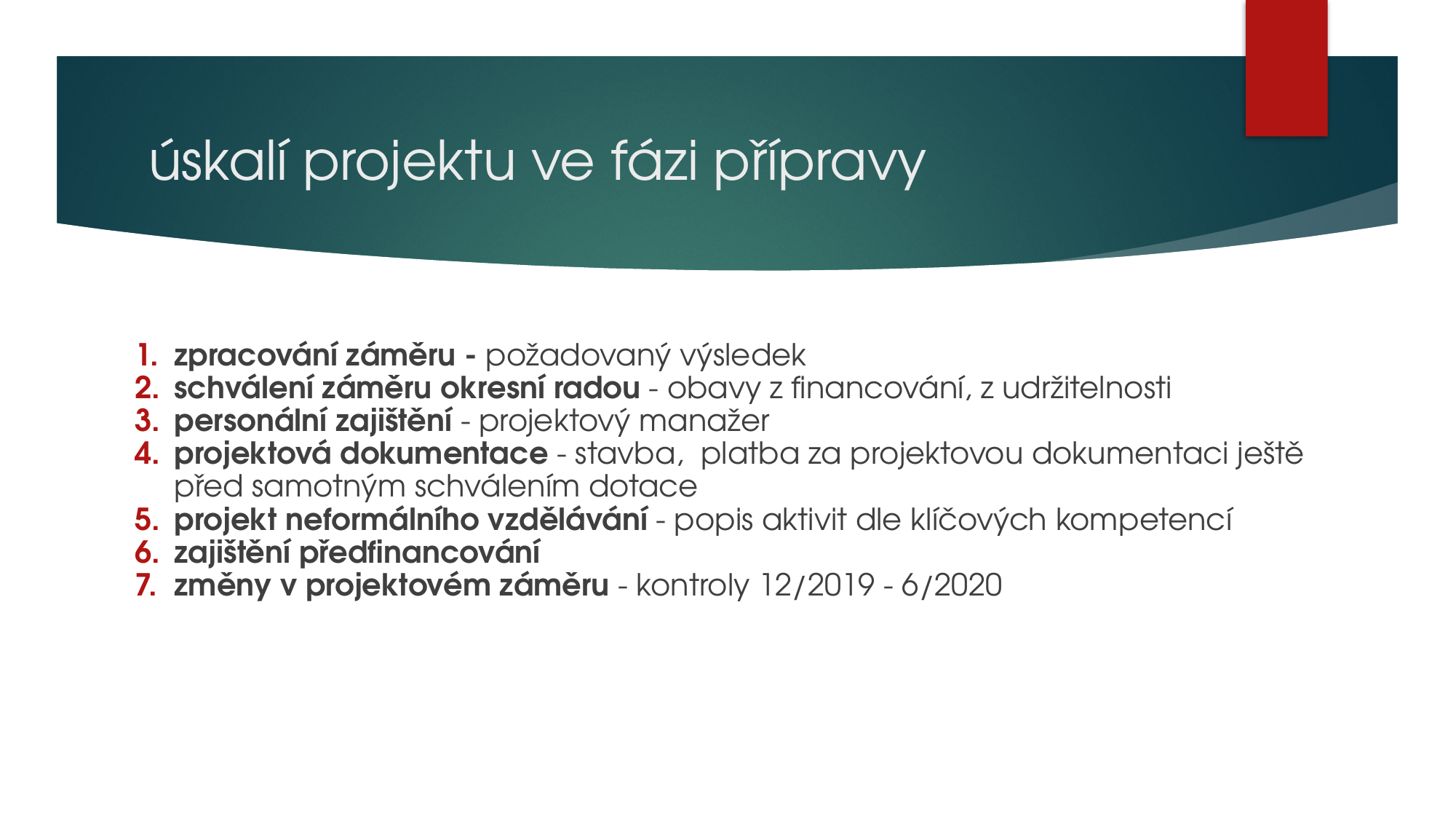

# úskalí projektu ve fázi přípravy

zpracování záměru - požadovaný výsledek
schválení záměru okresní radou - obavy z financování, z udržitelnosti
personální zajištění - projektový manažer
projektová dokumentace - stavba,  platba za projektovou dokumentaci ještě před samotným schválením dotace
projekt neformálního vzdělávání - popis aktivit dle klíčových kompetencí
zajištění předfinancování
změny v projektovém záměru - kontroly 12/2019 - 6/2020